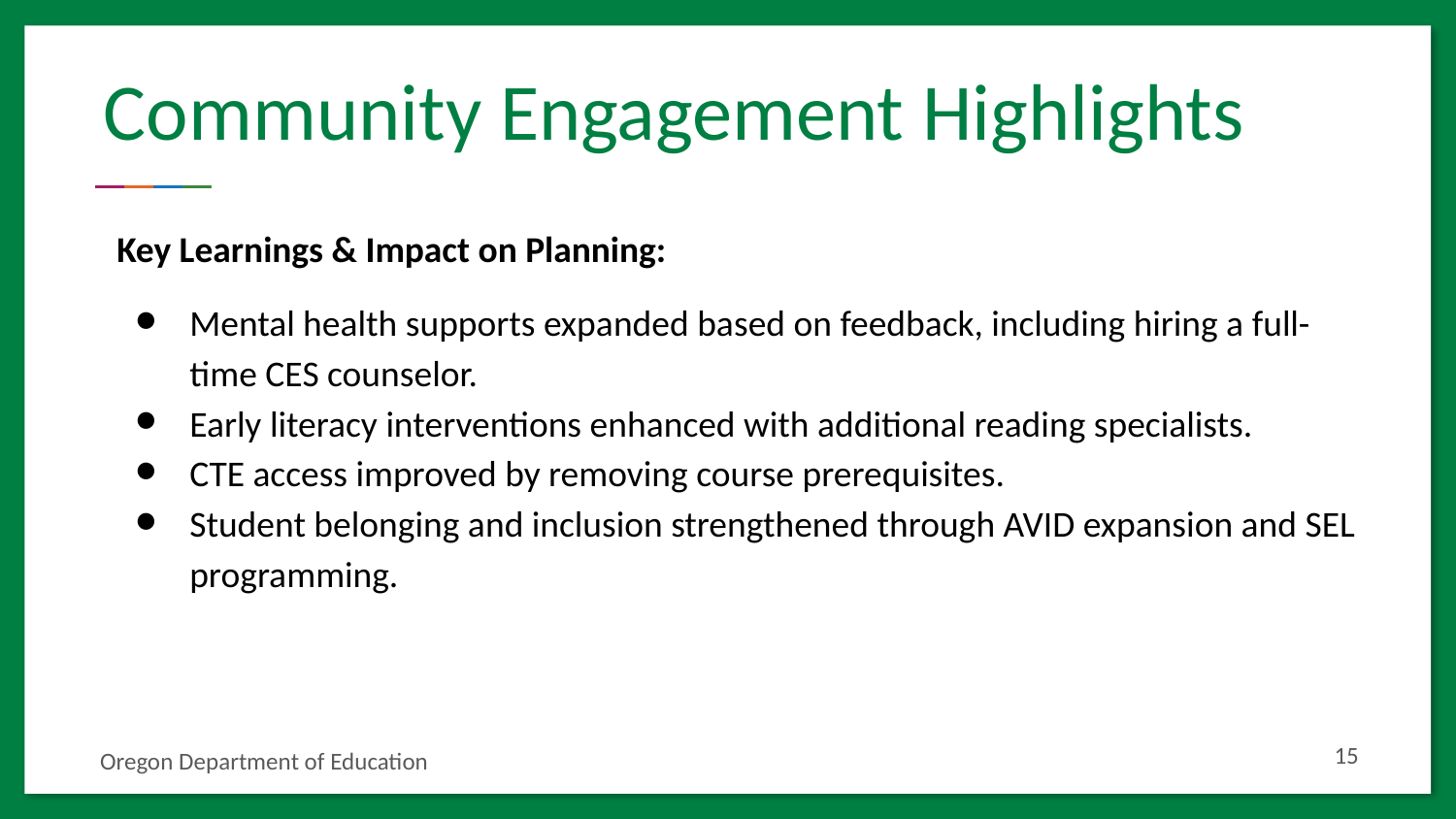

# Community Engagement Highlights
Key Learnings & Impact on Planning:
Mental health supports expanded based on feedback, including hiring a full-time CES counselor.
Early literacy interventions enhanced with additional reading specialists.
CTE access improved by removing course prerequisites.
Student belonging and inclusion strengthened through AVID expansion and SEL programming.

15